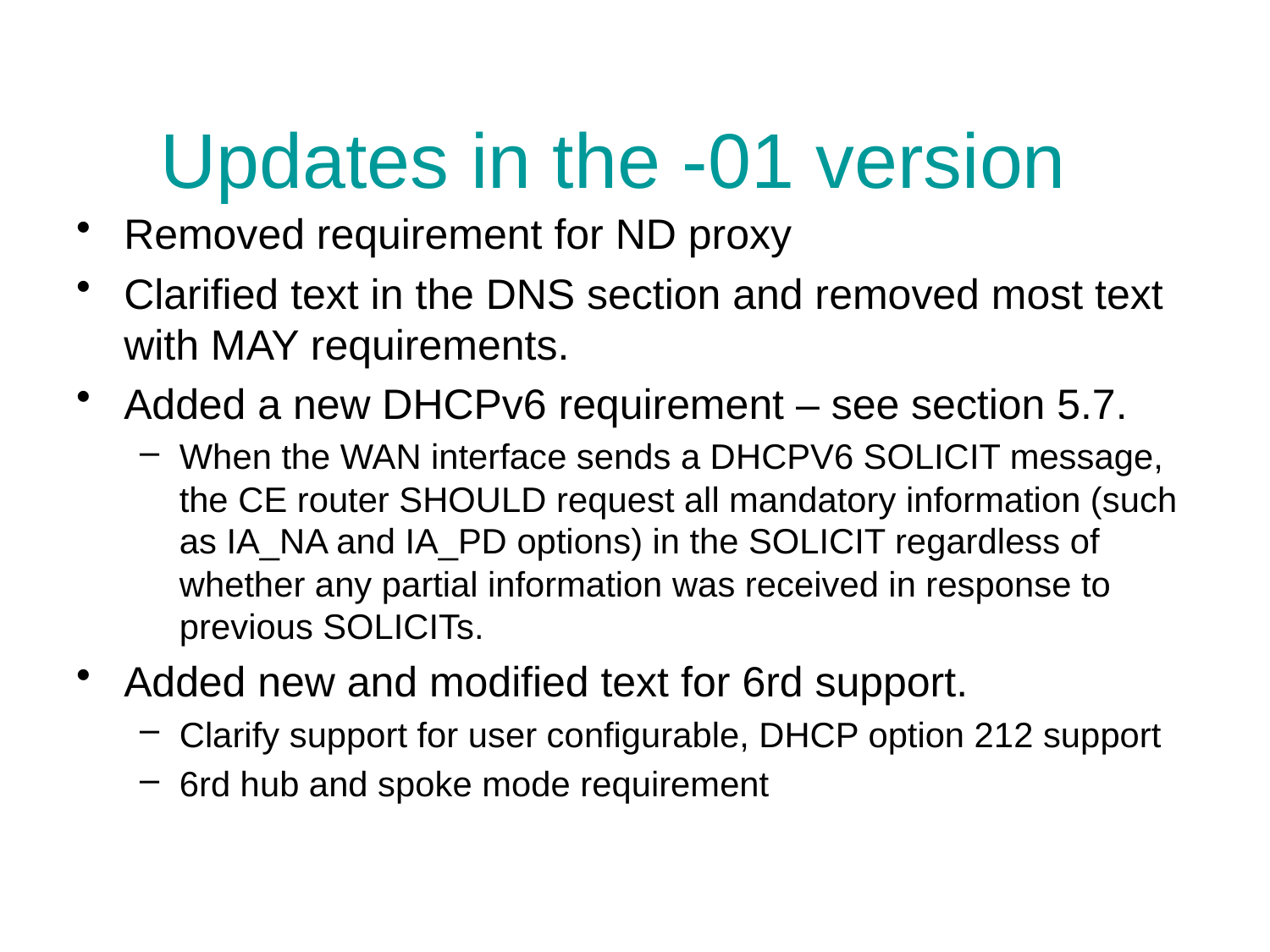

# Updates in the -01 version
Removed requirement for ND proxy
Clarified text in the DNS section and removed most text with MAY requirements.
Added a new DHCPv6 requirement – see section 5.7.
When the WAN interface sends a DHCPV6 SOLICIT message, the CE router SHOULD request all mandatory information (such as IA_NA and IA_PD options) in the SOLICIT regardless of whether any partial information was received in response to previous SOLICITs.
Added new and modified text for 6rd support.
Clarify support for user configurable, DHCP option 212 support
6rd hub and spoke mode requirement